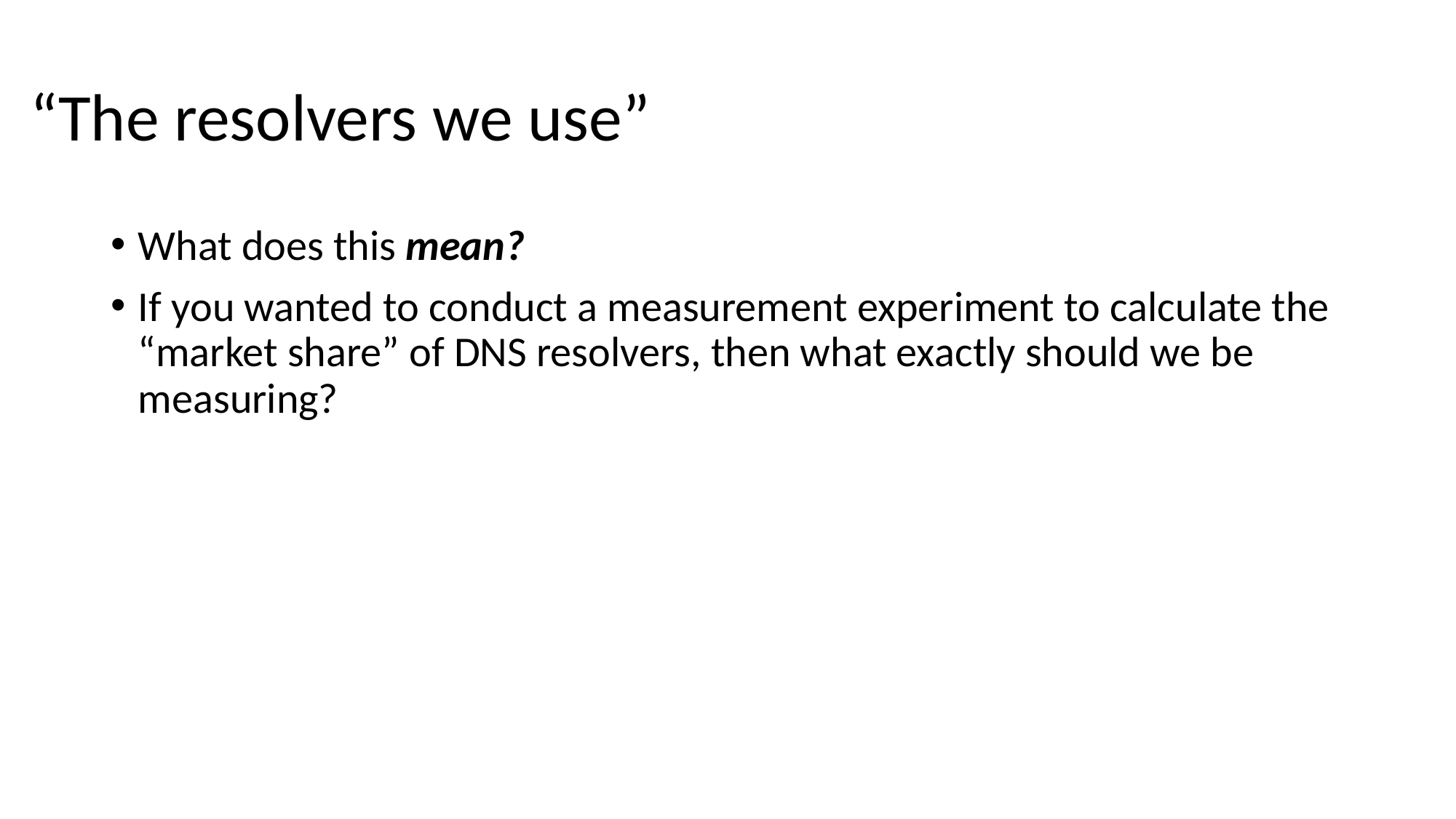

# “The resolvers we use”
What does this mean?
If you wanted to conduct a measurement experiment to calculate the “market share” of DNS resolvers, then what exactly should we be measuring?